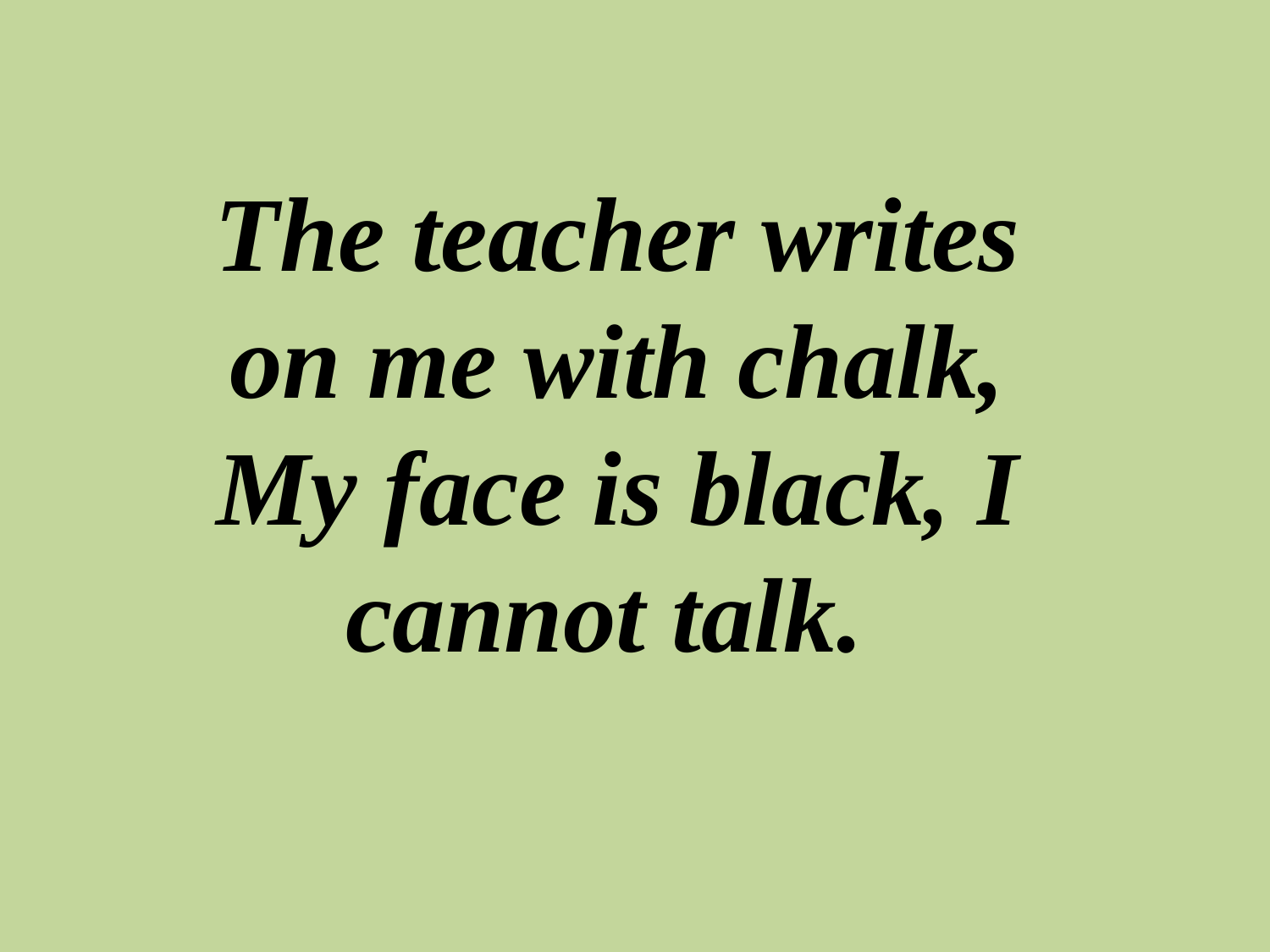

#

The teacher writes on me with chalk,
My face is black, I cannot talk.